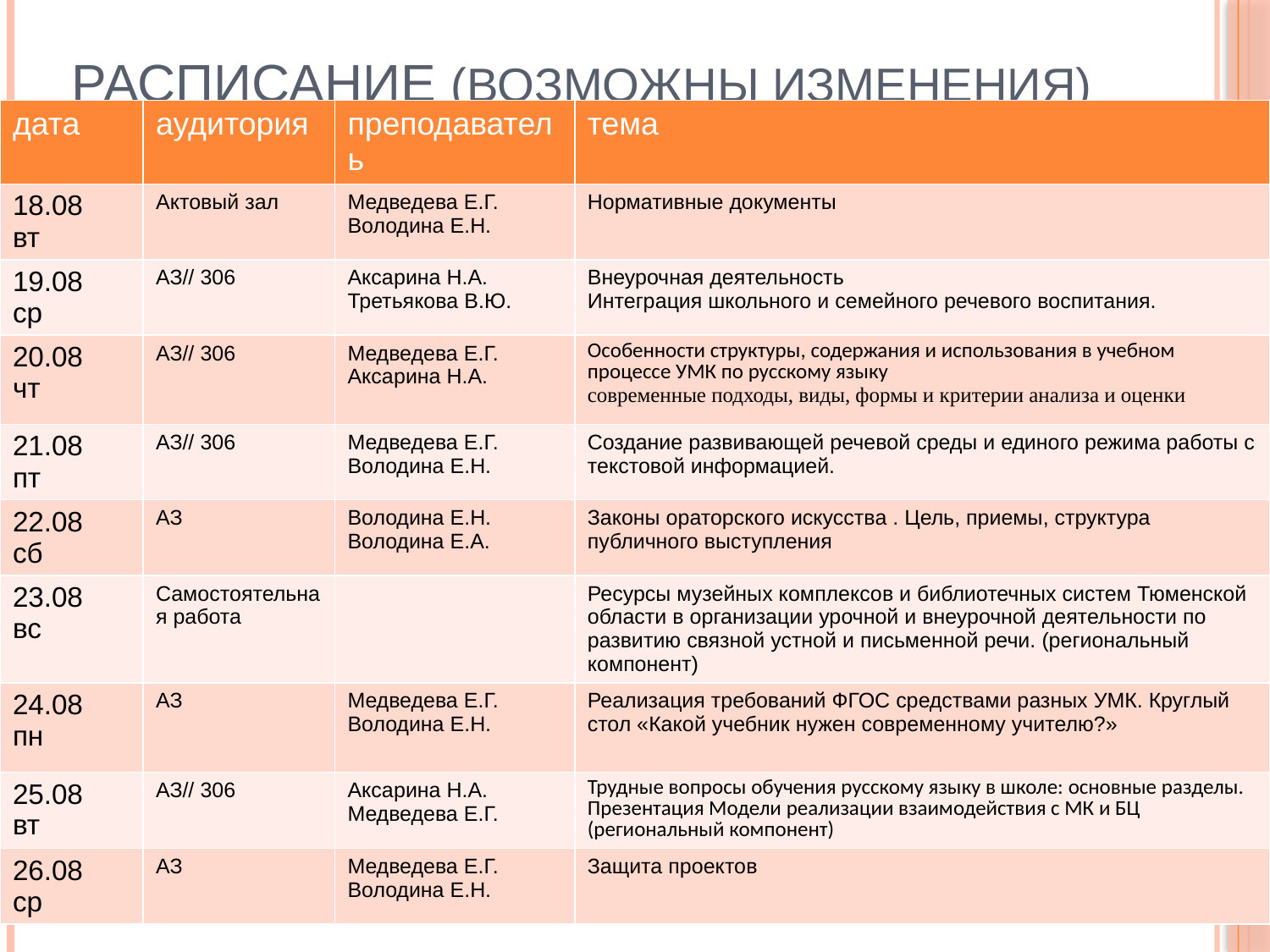

# Расписание (возможны изменения)
| дата | аудитория | преподаватель | тема |
| --- | --- | --- | --- |
| 18.08 вт | Актовый зал | Медведева Е.Г. Володина Е.Н. | Нормативные документы |
| 19.08 ср | АЗ// 306 | Аксарина Н.А. Третьякова В.Ю. | Внеурочная деятельность Интеграция школьного и семейного речевого воспитания. |
| 20.08 чт | АЗ// 306 | Медведева Е.Г. Аксарина Н.А. | Особенности структуры, содержания и использования в учебном процессе УМК по русскому языку современные подходы, виды, формы и критерии анализа и оценки |
| 21.08 пт | АЗ// 306 | Медведева Е.Г. Володина Е.Н. | Создание развивающей речевой среды и единого режима работы с текстовой информацией. |
| 22.08 сб | АЗ | Володина Е.Н. Володина Е.А. | Законы ораторского искусства . Цель, приемы, структура публичного выступления |
| 23.08 вс | Самостоятельная работа |  | Ресурсы музейных комплексов и библиотечных систем Тюменской области в организации урочной и внеурочной деятельности по развитию связной устной и письменной речи. (региональный компонент) |
| 24.08 пн | АЗ | Медведева Е.Г. Володина Е.Н. | Реализация требований ФГОС средствами разных УМК. Круглый стол «Какой учебник нужен современному учителю?» |
| 25.08 вт | АЗ// 306 | Аксарина Н.А. Медведева Е.Г. | Трудные вопросы обучения русскому языку в школе: основные разделы. Презентация Модели реализации взаимодействия с МК и БЦ (региональный компонент) |
| 26.08 ср | АЗ | Медведева Е.Г. Володина Е.Н. | Защита проектов |